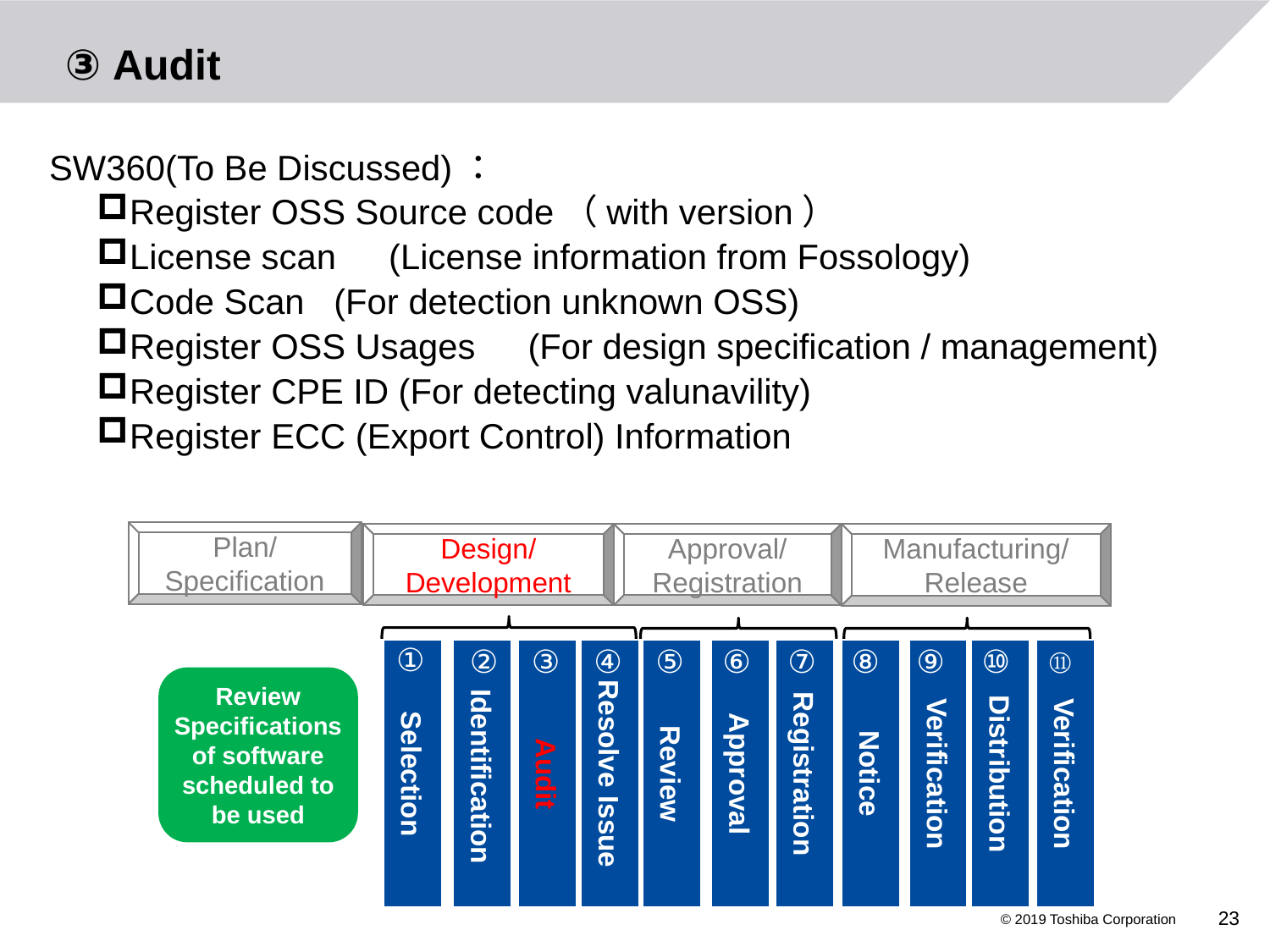

# ③ Audit
SW360(To Be Discussed)：
Register OSS Source code（with version）
License scan　(License information from Fossology)
Code Scan   (For detection unknown OSS)
Register OSS Usages　(For design specification / management)
Register CPE ID (For detecting valunavility)
Register ECC (Export Control) Information

Plan/
Specification
Approval/
Registration
Manufacturing/Release
Design/
Development

①
②
③
④
⑤
⑥
⑦
⑧
⑨
⑩
⑪
Selection
 Identification
Audit
Resolve Issue
Review
Approval
Registration
Notice
Verification
Distribution
Verification
Review Specifications of software scheduled to be used